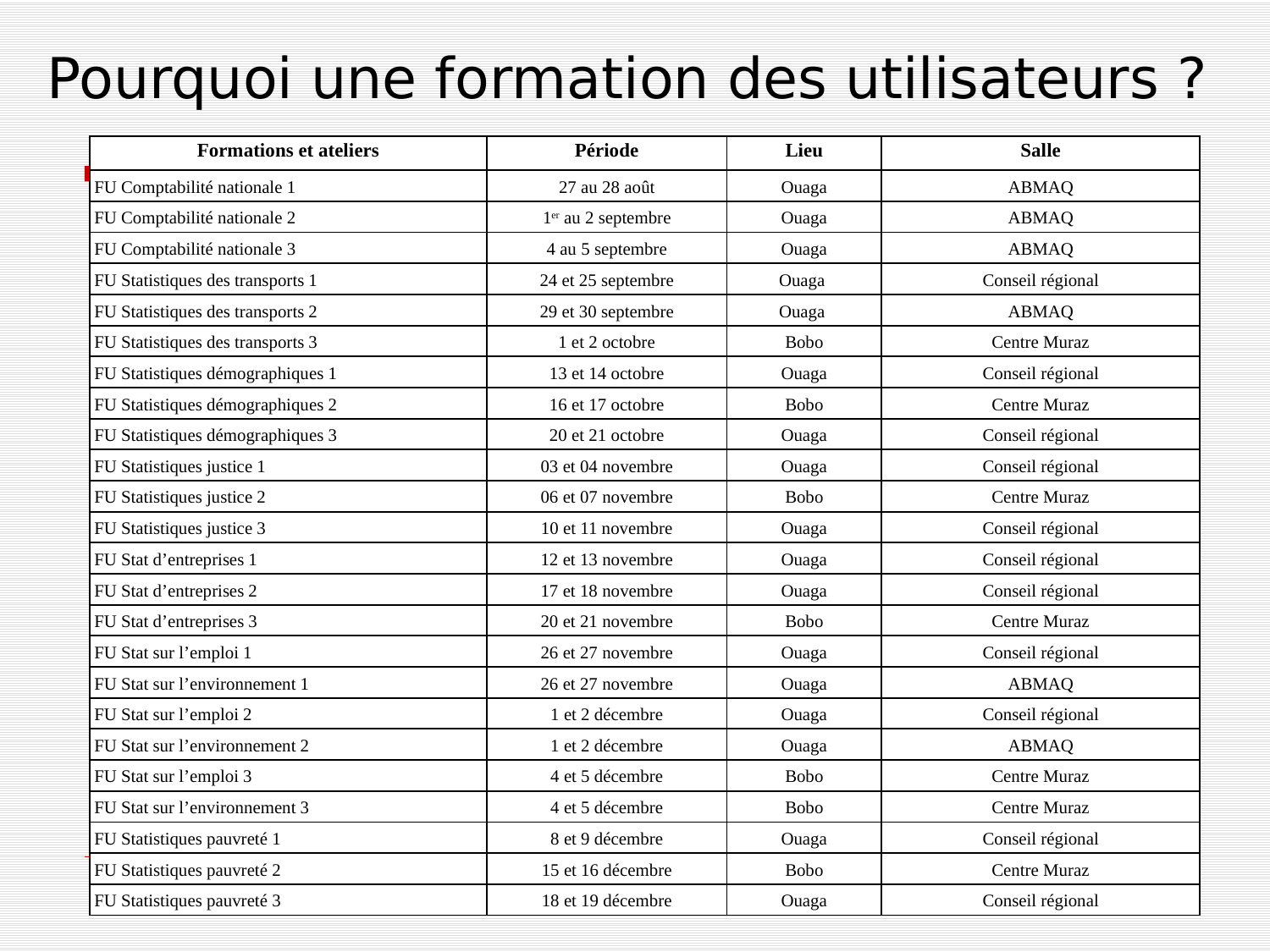

Pourquoi une formation des utilisateurs ?
| Formations et ateliers | Période | Lieu | Salle |
| --- | --- | --- | --- |
| FU Comptabilité nationale 1 | 27 au 28 août | Ouaga | ABMAQ |
| FU Comptabilité nationale 2 | 1er au 2 septembre | Ouaga | ABMAQ |
| FU Comptabilité nationale 3 | 4 au 5 septembre | Ouaga | ABMAQ |
| FU Statistiques des transports 1 | 24 et 25 septembre | Ouaga | Conseil régional |
| FU Statistiques des transports 2 | 29 et 30 septembre | Ouaga | ABMAQ |
| FU Statistiques des transports 3 | 1 et 2 octobre | Bobo | Centre Muraz |
| FU Statistiques démographiques 1 | 13 et 14 octobre | Ouaga | Conseil régional |
| FU Statistiques démographiques 2 | 16 et 17 octobre | Bobo | Centre Muraz |
| FU Statistiques démographiques 3 | 20 et 21 octobre | Ouaga | Conseil régional |
| FU Statistiques justice 1 | 03 et 04 novembre | Ouaga | Conseil régional |
| FU Statistiques justice 2 | 06 et 07 novembre | Bobo | Centre Muraz |
| FU Statistiques justice 3 | 10 et 11 novembre | Ouaga | Conseil régional |
| FU Stat d’entreprises 1 | 12 et 13 novembre | Ouaga | Conseil régional |
| FU Stat d’entreprises 2 | 17 et 18 novembre | Ouaga | Conseil régional |
| FU Stat d’entreprises 3 | 20 et 21 novembre | Bobo | Centre Muraz |
| FU Stat sur l’emploi 1 | 26 et 27 novembre | Ouaga | Conseil régional |
| FU Stat sur l’environnement 1 | 26 et 27 novembre | Ouaga | ABMAQ |
| FU Stat sur l’emploi 2 | 1 et 2 décembre | Ouaga | Conseil régional |
| FU Stat sur l’environnement 2 | 1 et 2 décembre | Ouaga | ABMAQ |
| FU Stat sur l’emploi 3 | 4 et 5 décembre | Bobo | Centre Muraz |
| FU Stat sur l’environnement 3 | 4 et 5 décembre | Bobo | Centre Muraz |
| FU Statistiques pauvreté 1 | 8 et 9 décembre | Ouaga | Conseil régional |
| FU Statistiques pauvreté 2 | 15 et 16 décembre | Bobo | Centre Muraz |
| FU Statistiques pauvreté 3 | 18 et 19 décembre | Ouaga | Conseil régional |
6